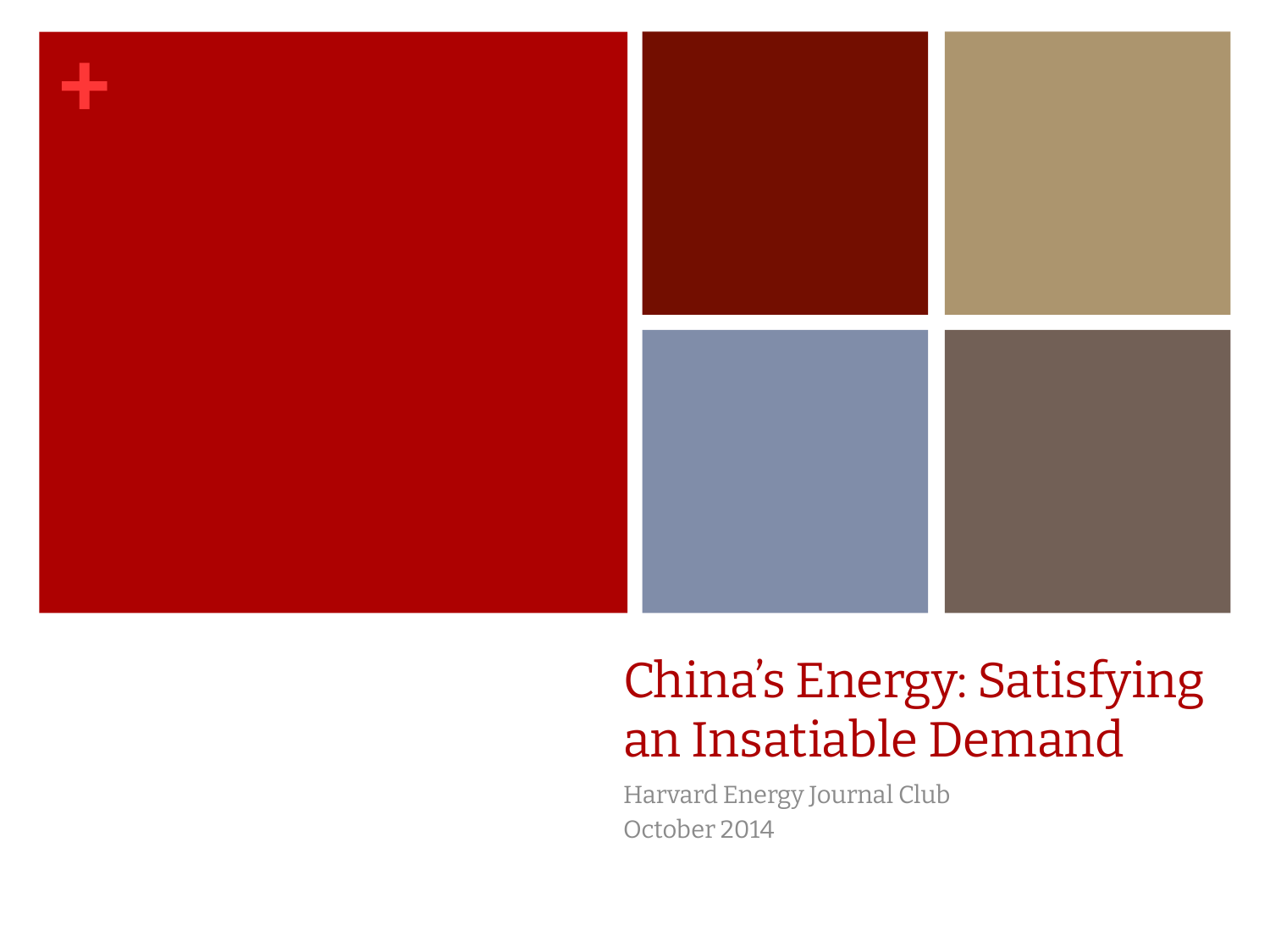

# China’s Energy: Satisfying an Insatiable Demand
Harvard Energy Journal Club
October 2014